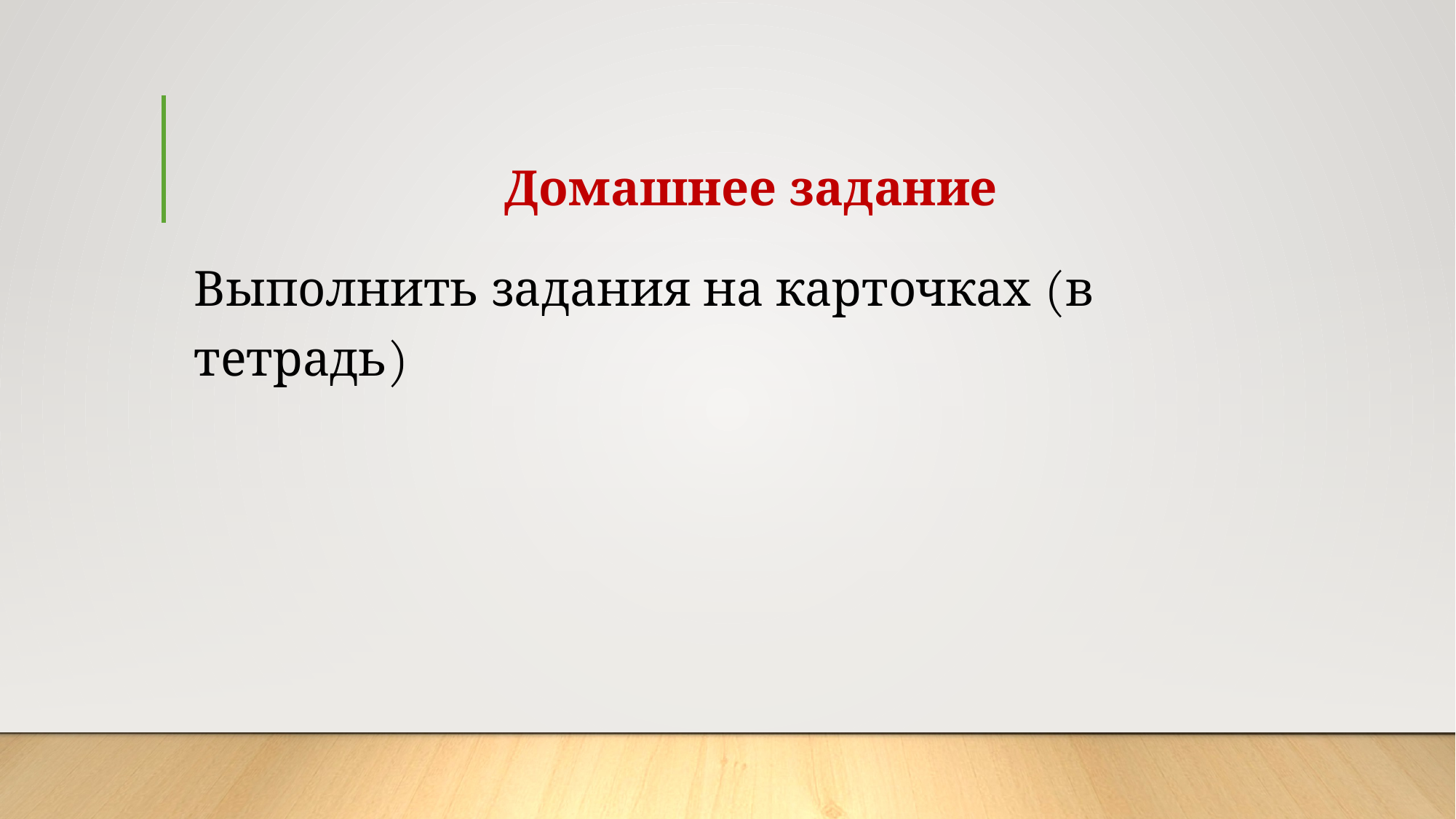

# Домашнее задание
Выполнить задания на карточках (в тетрадь)